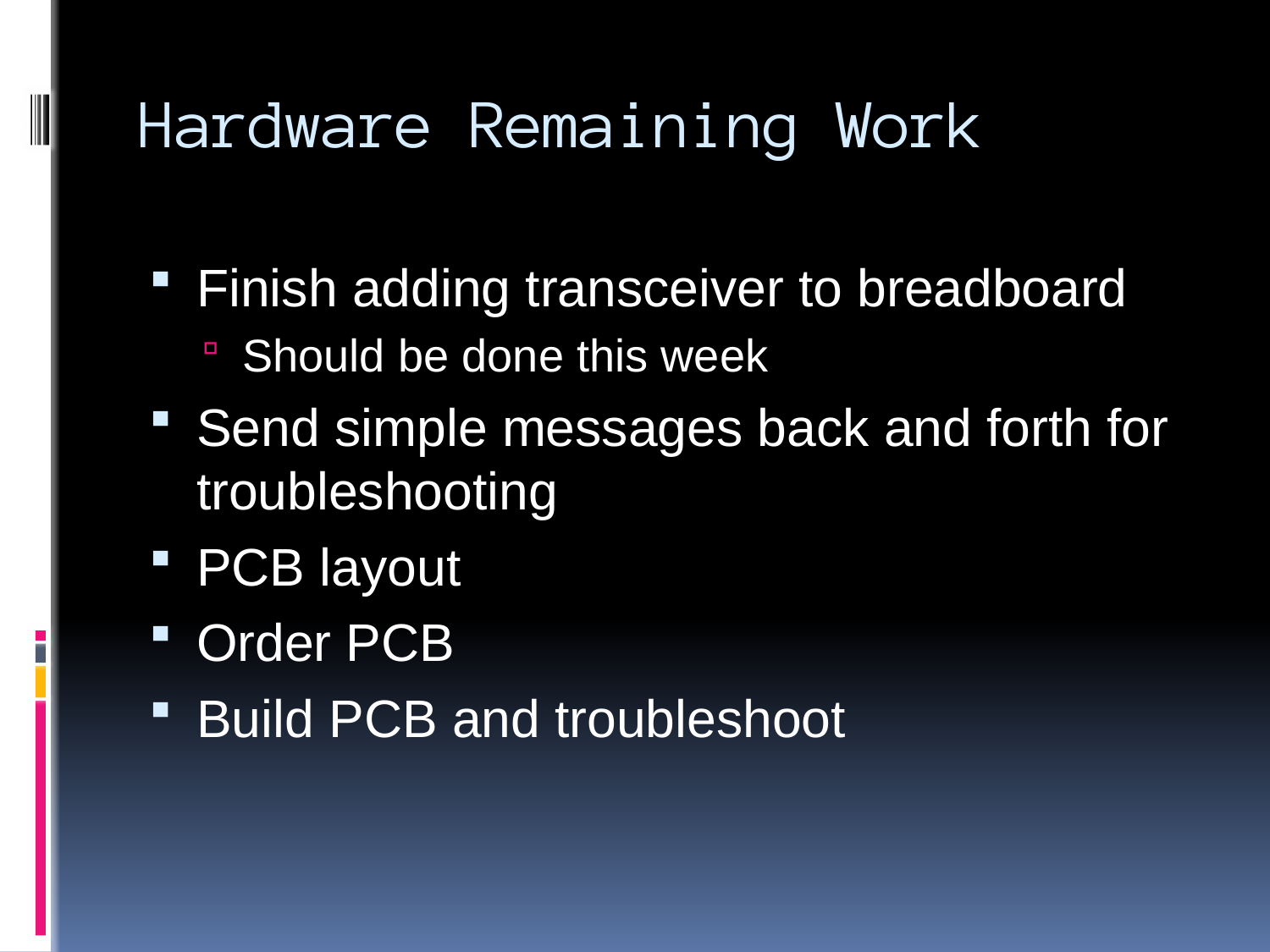

# Hardware Remaining Work
Finish adding transceiver to breadboard
Should be done this week
Send simple messages back and forth for troubleshooting
PCB layout
Order PCB
Build PCB and troubleshoot